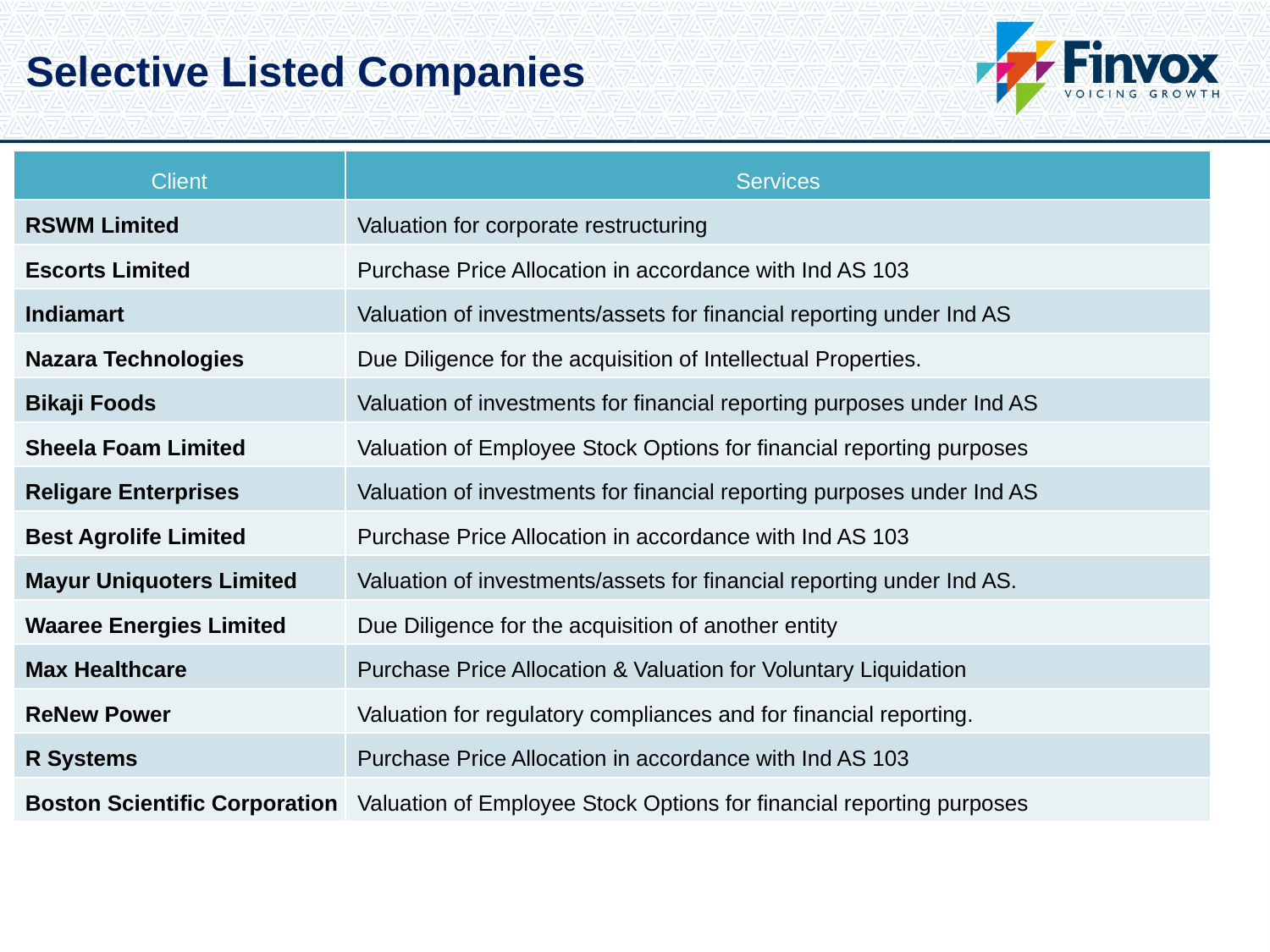

# Selective Listed Companies
| Client | Services |
| --- | --- |
| RSWM Limited | Valuation for corporate restructuring |
| Escorts Limited | Purchase Price Allocation in accordance with Ind AS 103 |
| Indiamart | Valuation of investments/assets for financial reporting under Ind AS |
| Nazara Technologies | Due Diligence for the acquisition of Intellectual Properties. |
| Bikaji Foods | Valuation of investments for financial reporting purposes under Ind AS |
| Sheela Foam Limited | Valuation of Employee Stock Options for financial reporting purposes |
| Religare Enterprises | Valuation of investments for financial reporting purposes under Ind AS |
| Best Agrolife Limited | Purchase Price Allocation in accordance with Ind AS 103 |
| Mayur Uniquoters Limited | Valuation of investments/assets for financial reporting under Ind AS. |
| Waaree Energies Limited | Due Diligence for the acquisition of another entity |
| Max Healthcare | Purchase Price Allocation & Valuation for Voluntary Liquidation |
| ReNew Power | Valuation for regulatory compliances and for financial reporting. |
| R Systems | Purchase Price Allocation in accordance with Ind AS 103 |
| Boston Scientific Corporation | Valuation of Employee Stock Options for financial reporting purposes |